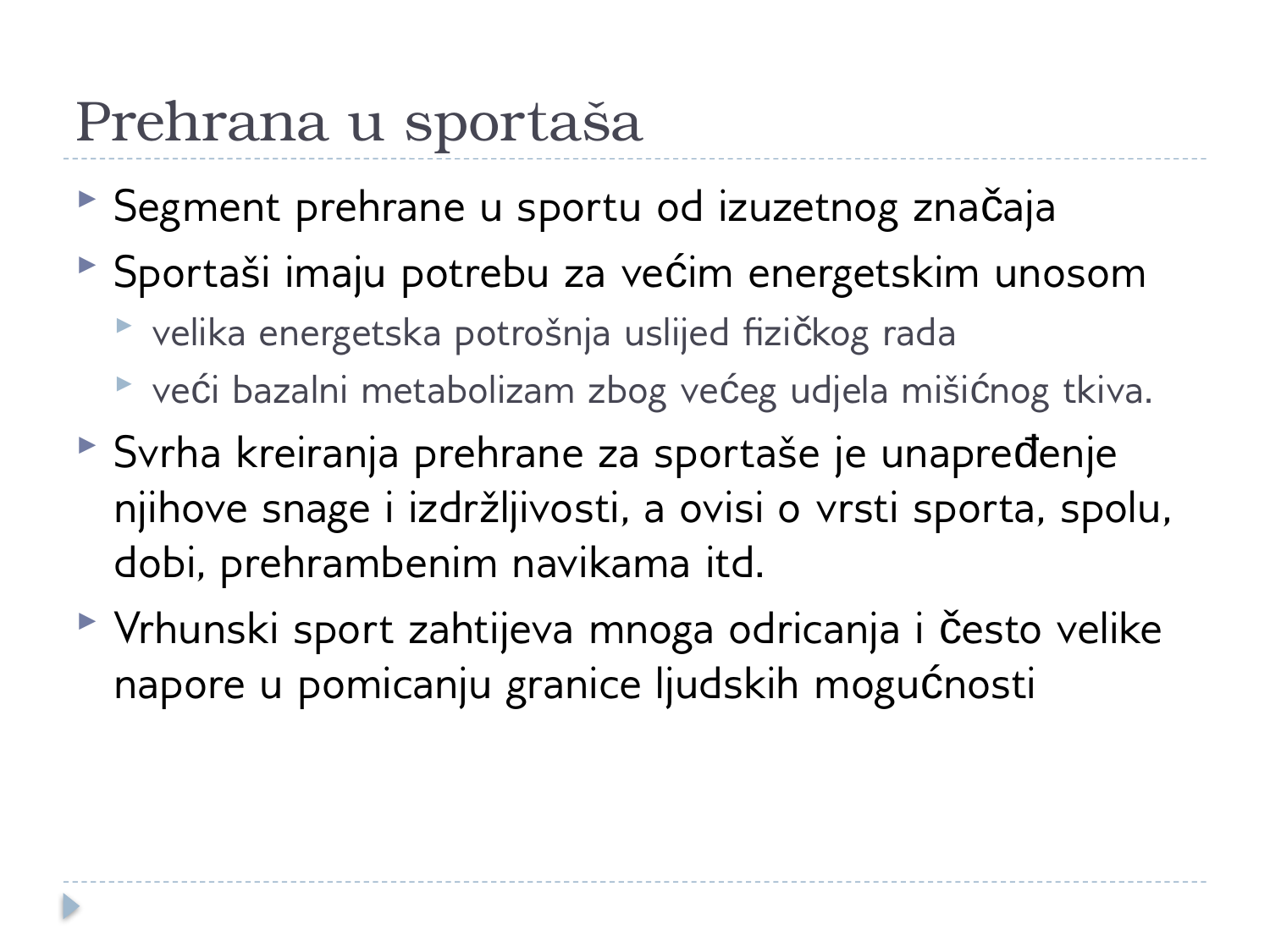

# Prehrana u sportaša
Segment prehrane u sportu od izuzetnog značaja
Sportaši imaju potrebu za većim energetskim unosom
velika energetska potrošnja uslijed fizičkog rada
veći bazalni metabolizam zbog većeg udjela mišićnog tkiva.
Svrha kreiranja prehrane za sportaše je unapređenje njihove snage i izdržljivosti, a ovisi o vrsti sporta, spolu, dobi, prehrambenim navikama itd.
Vrhunski sport zahtijeva mnoga odricanja i često velike napore u pomicanju granice ljudskih mogućnosti